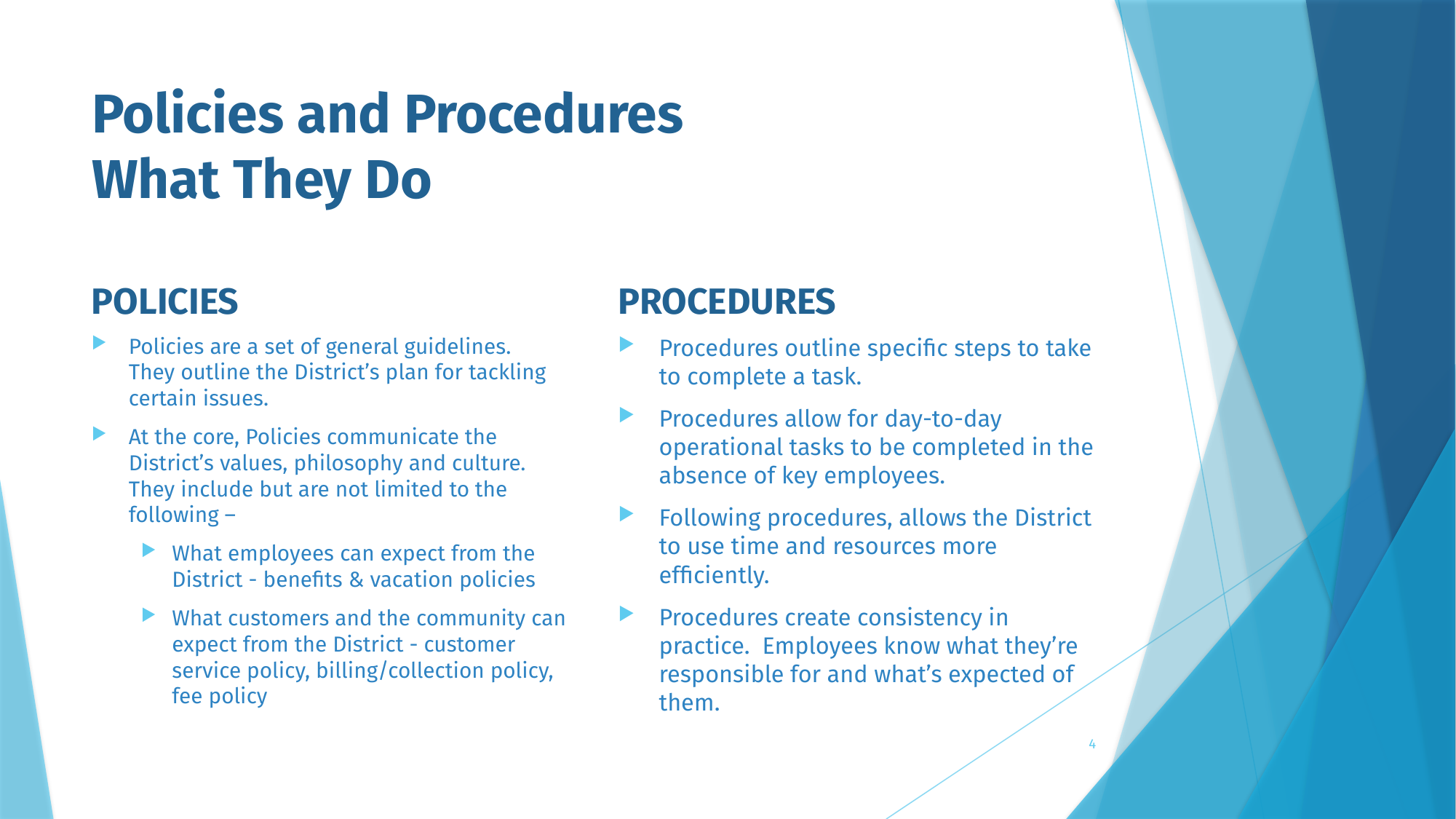

# Policies and Procedures What They Do
POLICIES
PROCEDURES
Policies are a set of general guidelines.  They outline the District’s plan for tackling certain issues.
At the core, Policies communicate the District’s values, philosophy and culture.  They include but are not limited to the following –
What employees can expect from the District - benefits & vacation policies
What customers and the community can expect from the District - customer service policy, billing/collection policy, fee policy

Procedures outline specific steps to take to complete a task.
Procedures allow for day-to-day operational tasks to be completed in the absence of key employees.
Following procedures, allows the District to use time and resources more efficiently.
Procedures create consistency in practice.  Employees know what they’re responsible for and what’s expected of them.

4